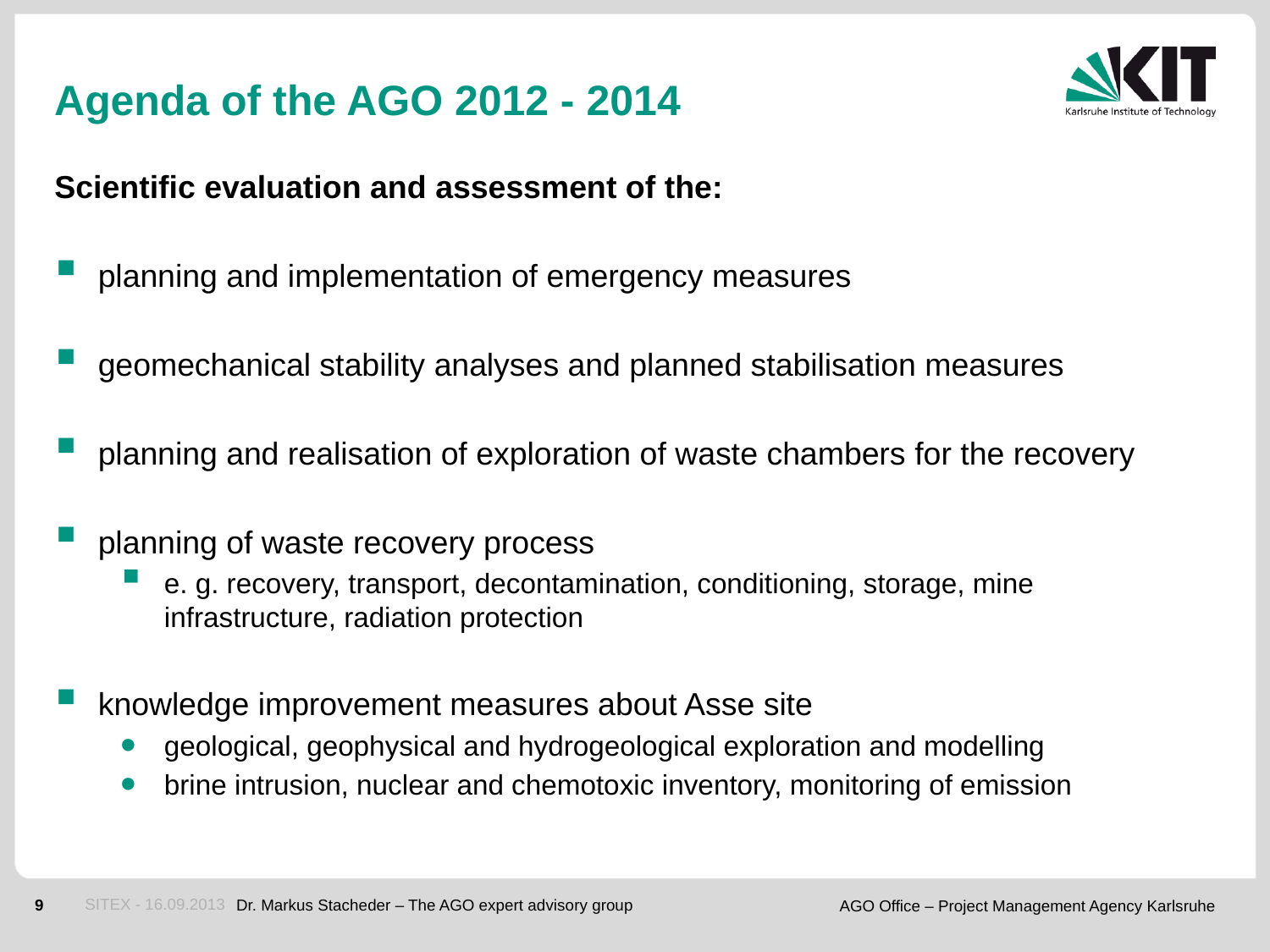

# Agenda of the AGO 2012 - 2014
Scientific evaluation and assessment of the:

planning and implementation of emergency measures

geomechanical stability analyses and planned stabilisation measures

planning and realisation of exploration of waste chambers for the recovery

planning of waste recovery process
e. g. recovery, transport, decontamination, conditioning, storage, mine infrastructure, radiation protection

knowledge improvement measures about Asse site
geological, geophysical and hydrogeological exploration and modelling
brine intrusion, nuclear and chemotoxic inventory, monitoring of emission
SITEX - 16.09.2013
Dr. Markus Stacheder – The AGO expert advisory group